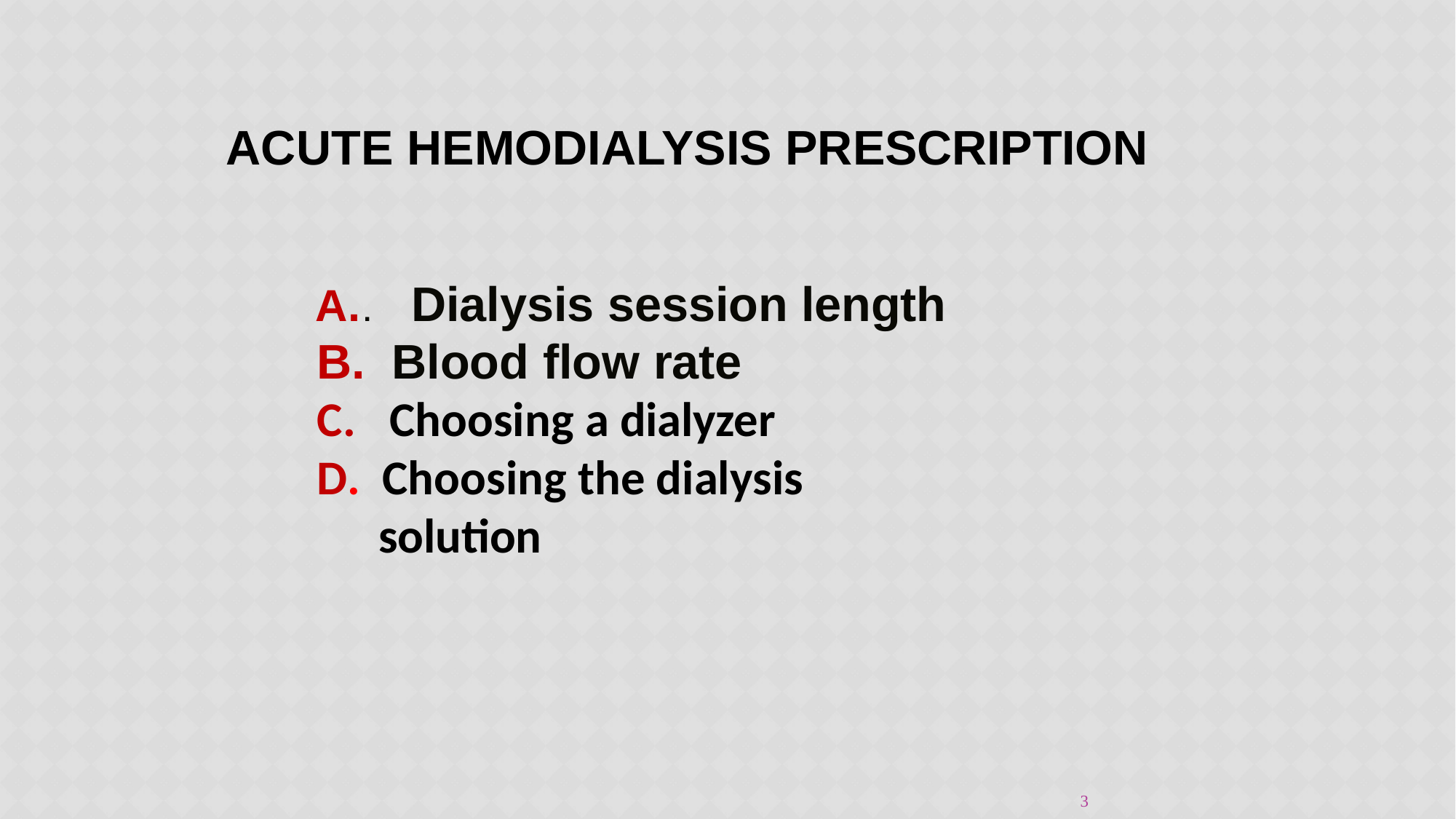

# Acute hemodialysis Prescription
.	Dialysis session length
 Blood flow rate
Choosing a dialyzer
D.  Choosing the dialysis solution
3